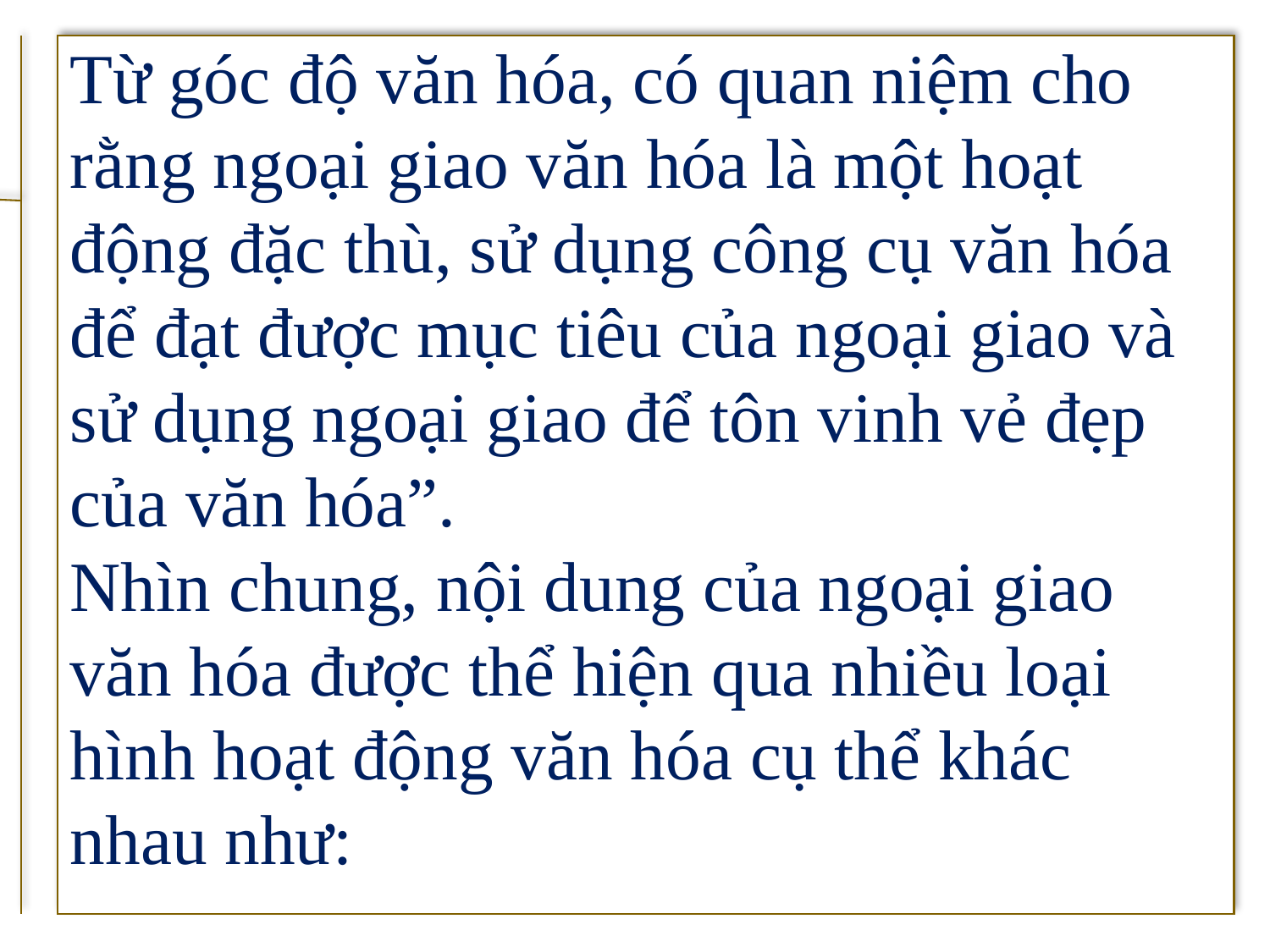

Từ góc độ văn hóa, có quan niệm cho rằng ngoại giao văn hóa là một hoạt động đặc thù, sử dụng công cụ văn hóa để đạt được mục tiêu của ngoại giao và sử dụng ngoại giao để tôn vinh vẻ đẹp của văn hóa”.
Nhìn chung, nội dung của ngoại giao văn hóa được thể hiện qua nhiều loại hình hoạt động văn hóa cụ thể khác nhau như: